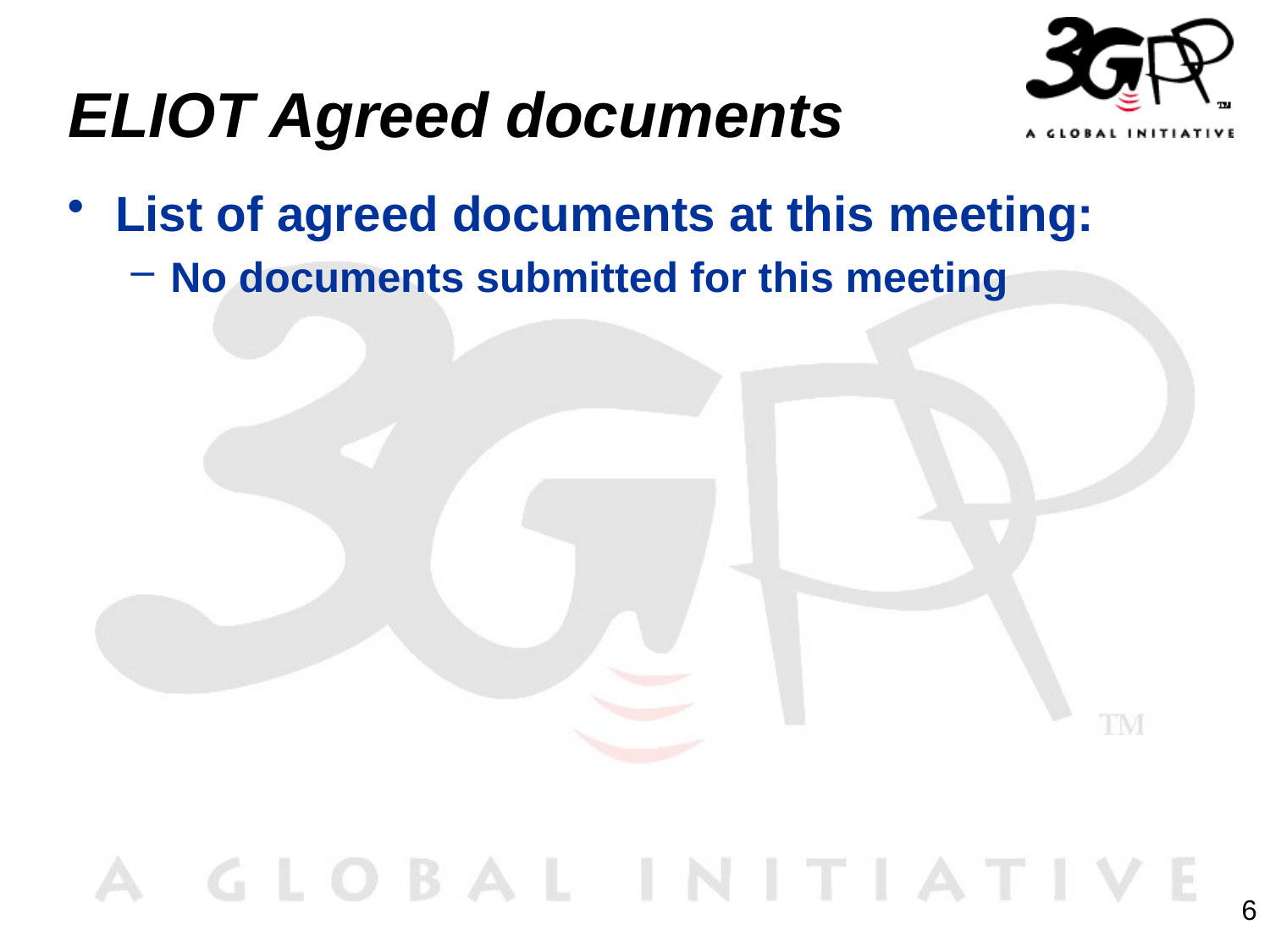

# ELIOT Agreed documents
List of agreed documents at this meeting:
No documents submitted for this meeting
6